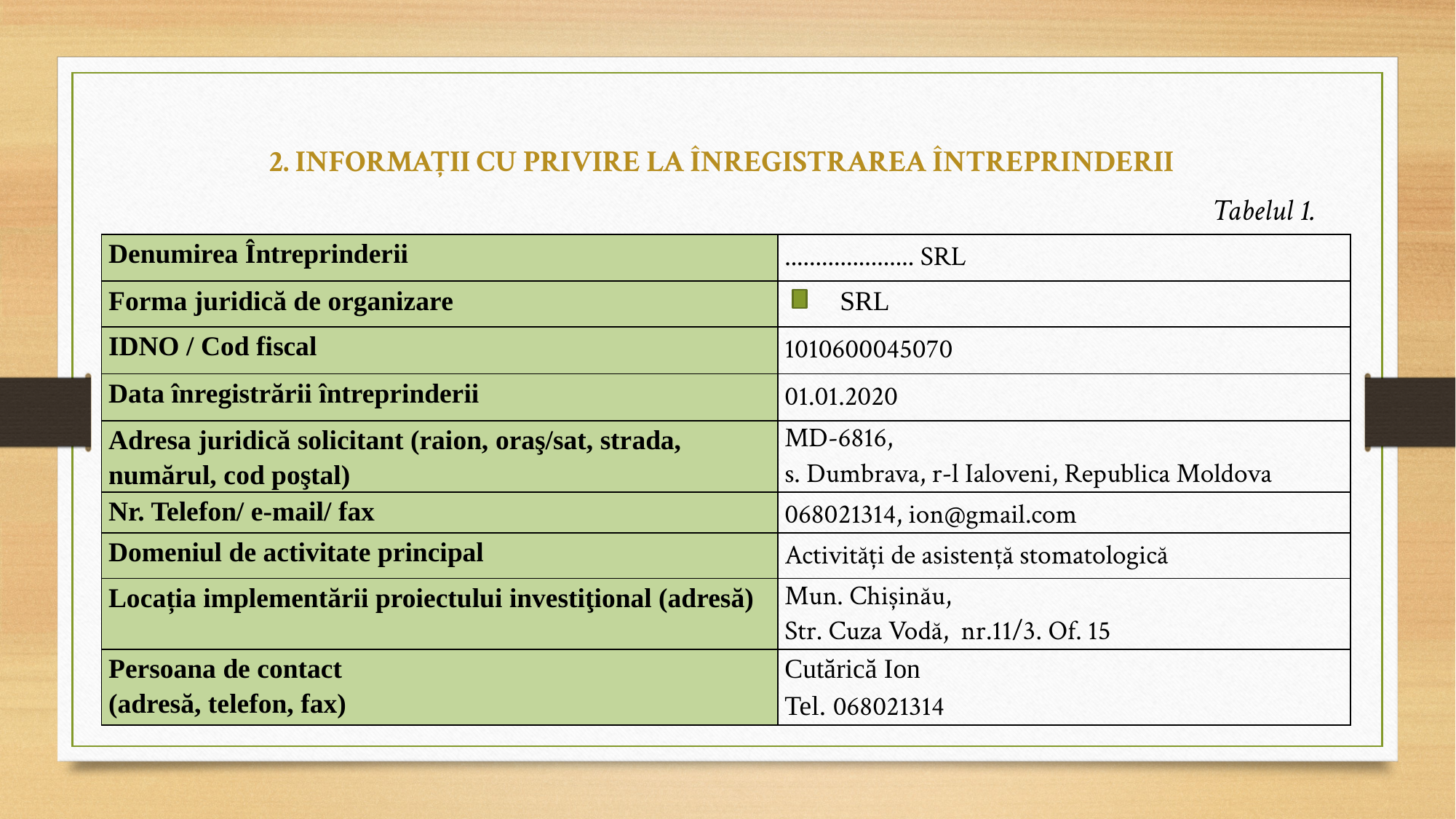

2. INFORMAȚII CU PRIVIRE LA ÎNREGISTRAREA ÎNTREPRINDERII
Tabelul 1.
| Denumirea Întreprinderii | ..................... SRL |
| --- | --- |
| Forma juridică de organizare | SRL |
| IDNO / Cod fiscal | 1010600045070 |
| Data înregistrării întreprinderii | 01.01.2020 |
| Adresa juridică solicitant (raion, oraş/sat, strada, numărul, cod poştal) | MD-6816, s. Dumbrava, r-l Ialoveni, Republica Moldova |
| Nr. Telefon/ e-mail/ fax | 068021314, ion@gmail.com |
| Domeniul de activitate principal | Activități de asistență stomatologică |
| Locația implementării proiectului investiţional (adresă) | Mun. Chișinău, Str. Cuza Vodă, nr.11/3. Of. 15 |
| Persoana de contact (adresă, telefon, fax) | Cutărică Ion Tel. 068021314 |